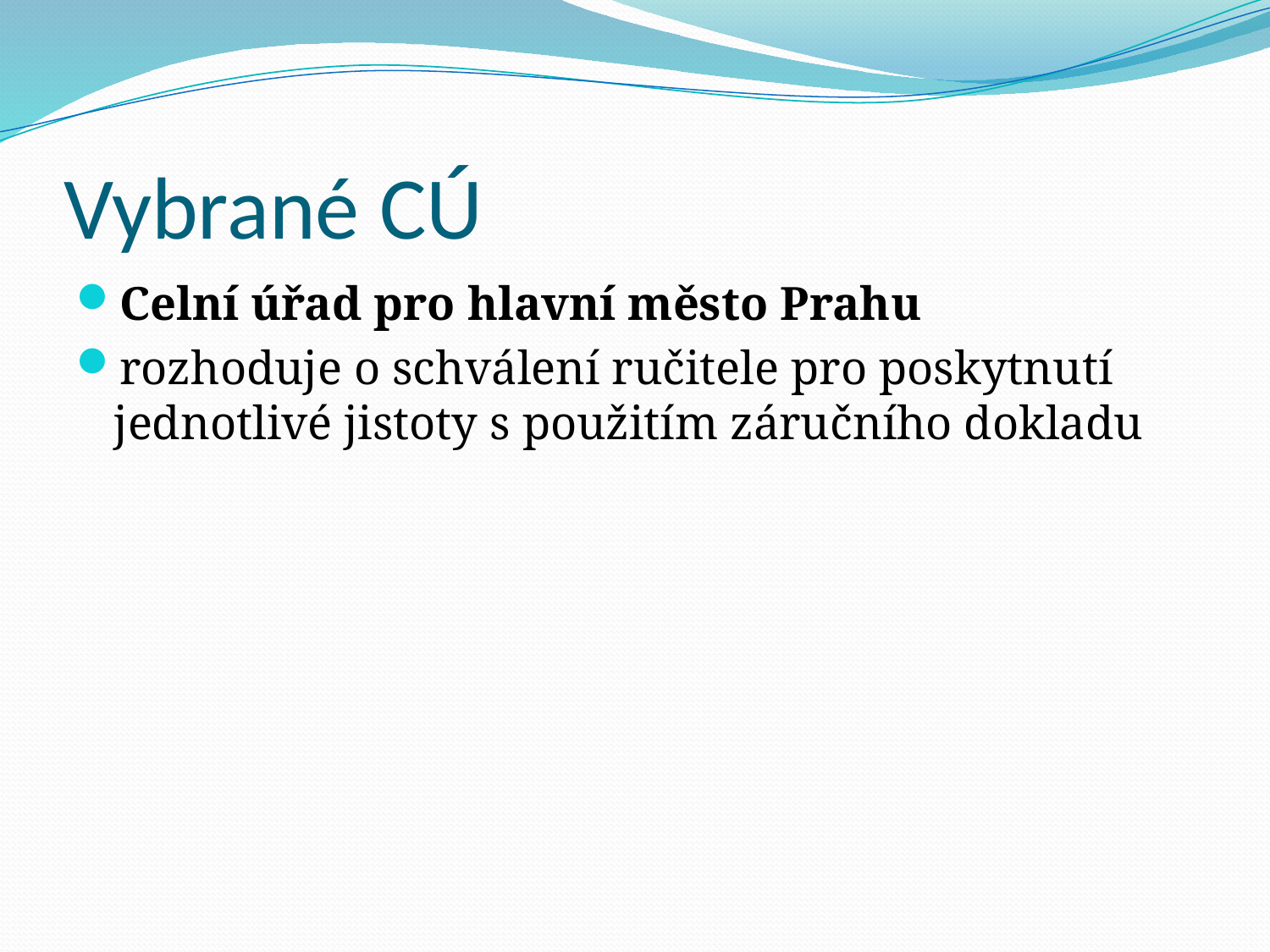

# Vybrané CÚ
Celní úřad pro hlavní město Prahu
rozhoduje o schválení ručitele pro poskytnutí jednotlivé jistoty s použitím záručního dokladu